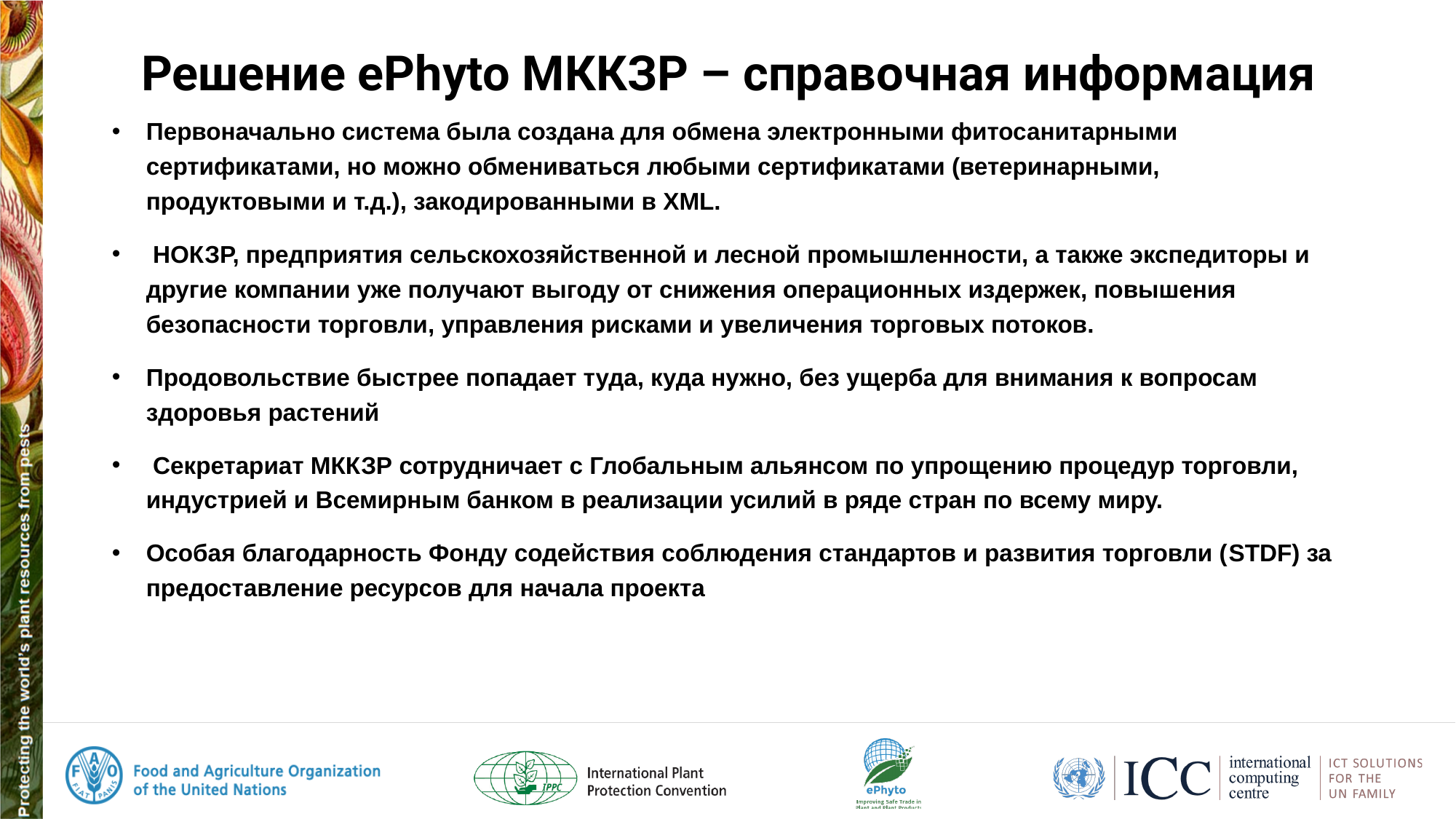

# Решение ePhyto МККЗР – справочная информация
Первоначально система была создана для обмена электронными фитосанитарными сертификатами, но можно обмениваться любыми сертификатами (ветеринарными, продуктовыми и т.д.), закодированными в XML.
 НОКЗР, предприятия сельскохозяйственной и лесной промышленности, а также экспедиторы и другие компании уже получают выгоду от снижения операционных издержек, повышения безопасности торговли, управления рисками и увеличения торговых потоков.
Продовольствие быстрее попадает туда, куда нужно, без ущерба для внимания к вопросам здоровья растений
 Секретариат МККЗР сотрудничает с Глобальным альянсом по упрощению процедур торговли, индустрией и Всемирным банком в реализации усилий в ряде стран по всему миру.
Особая благодарность Фонду содействия соблюдения стандартов и развития торговли (STDF) за предоставление ресурсов для начала проекта